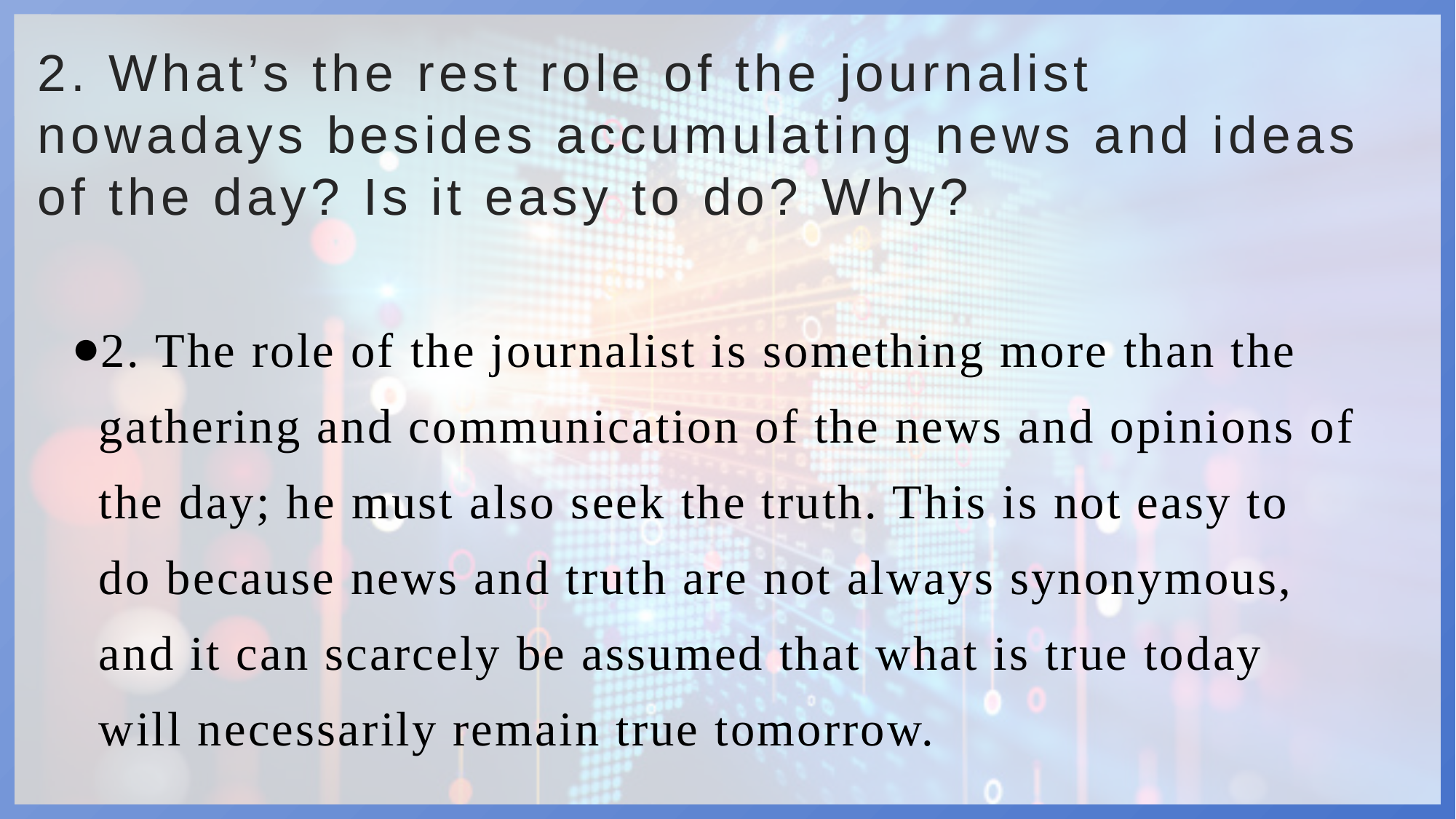

# 2. What’s the rest role of the journalist nowadays besides accumulating news and ideas of the day? Is it easy to do? Why?
2. The role of the journalist is something more than the gathering and communication of the news and opinions of the day; he must also seek the truth. This is not easy to do because news and truth are not always synonymous, and it can scarcely be assumed that what is true today will necessarily remain true tomorrow.